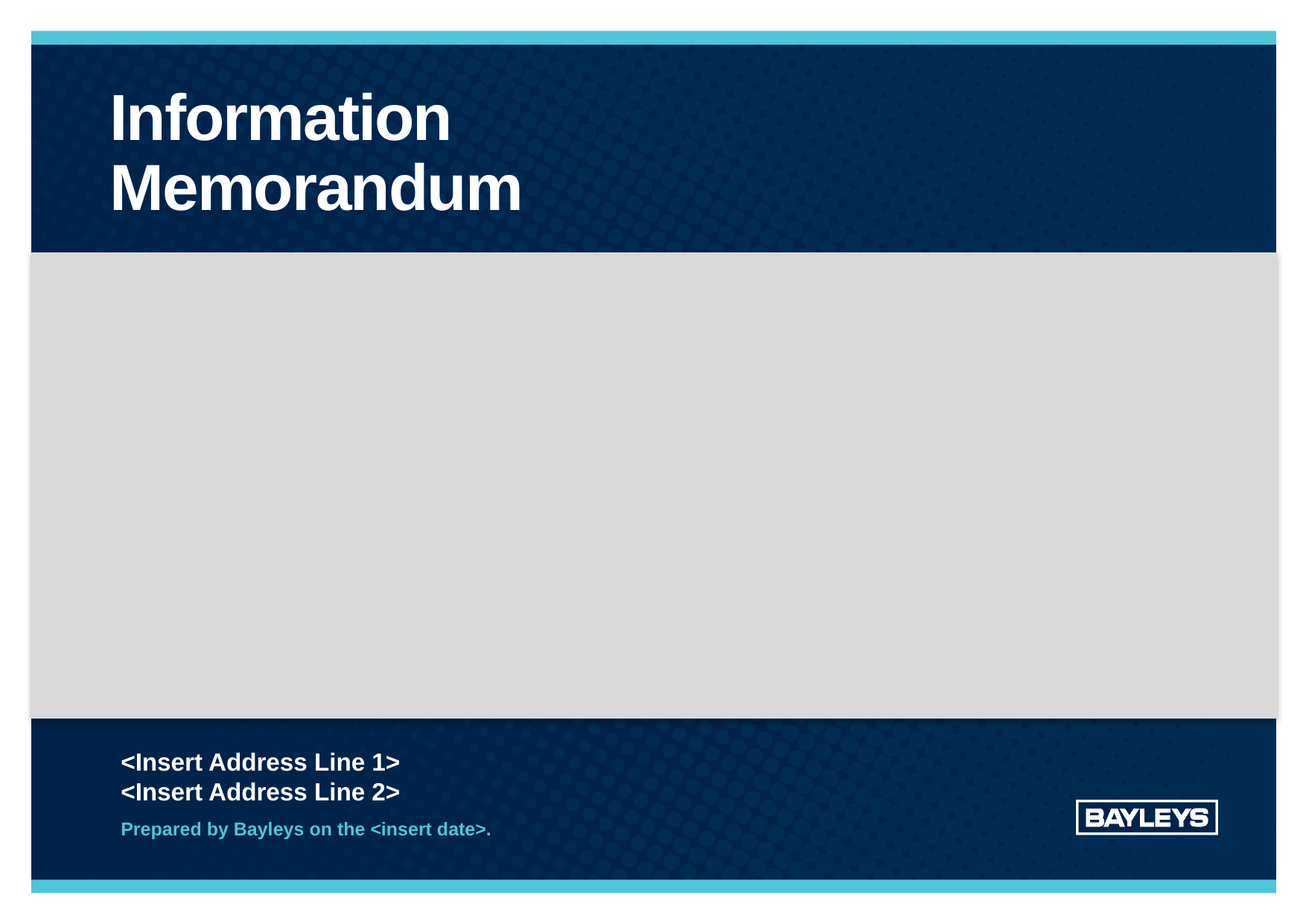

Information
Memorandum

<Insert Address Line 1>
<Insert Address Line 2>
Prepared by Bayleys on the <insert date>.